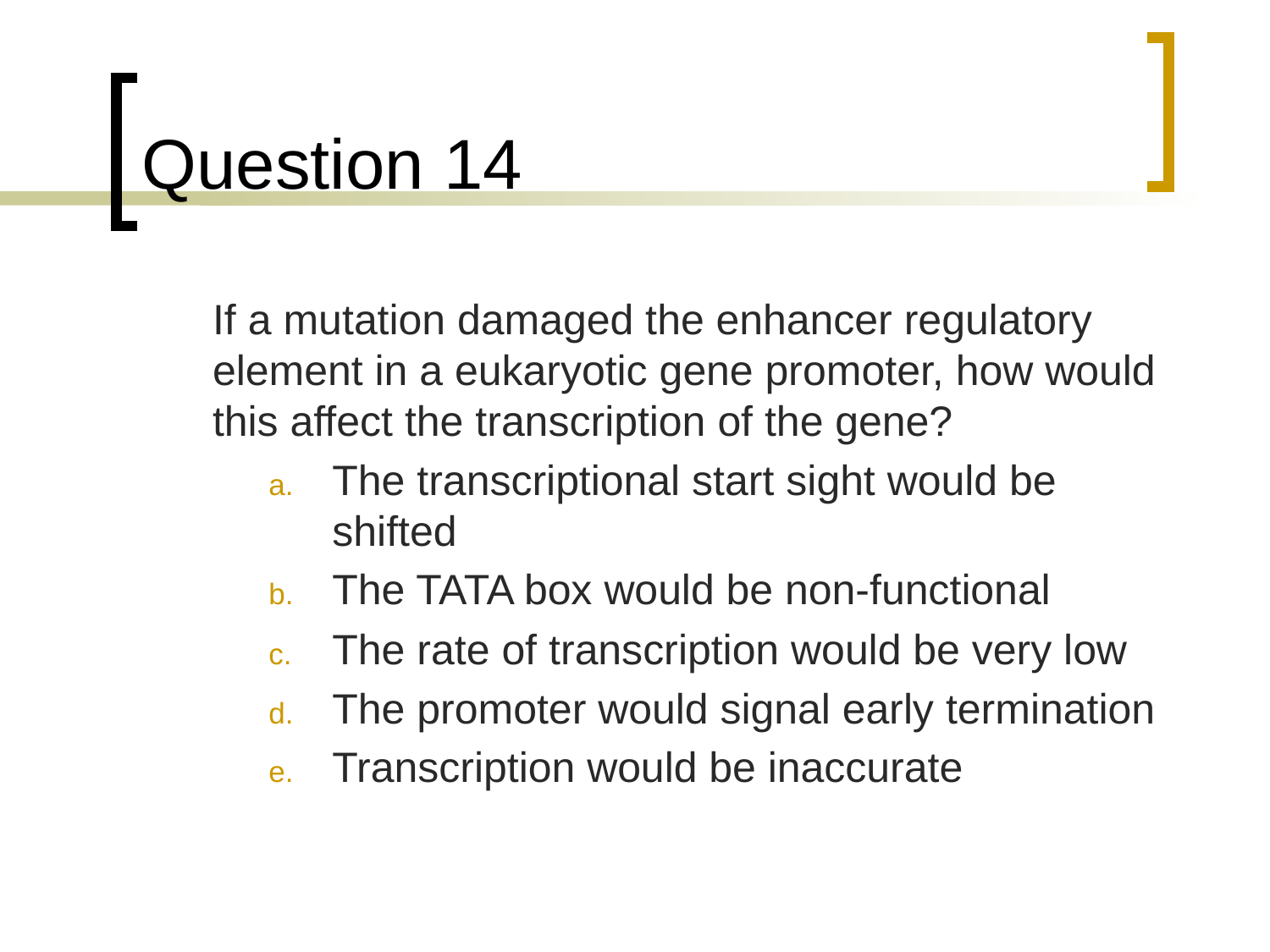

# Question 14
	If a mutation damaged the enhancer regulatory element in a eukaryotic gene promoter, how would this affect the transcription of the gene?
The transcriptional start sight would be shifted
The TATA box would be non-functional
The rate of transcription would be very low
The promoter would signal early termination
Transcription would be inaccurate